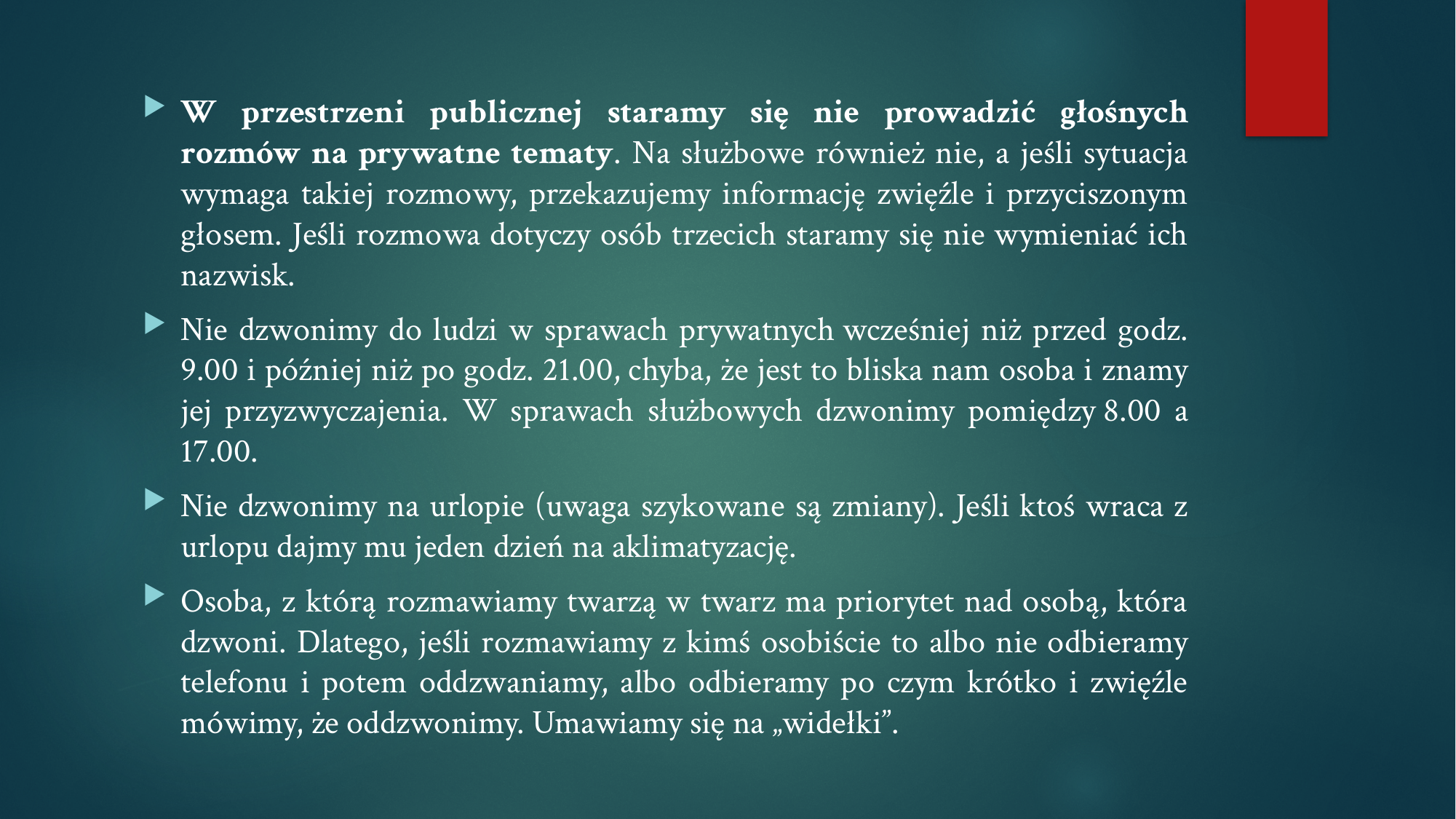

#
W przestrzeni publicznej staramy się nie prowadzić głośnych rozmów na prywatne tematy. Na służbowe również nie, a jeśli sytuacja wymaga takiej rozmowy, przekazujemy informację zwięźle i przyciszonym głosem. Jeśli rozmowa dotyczy osób trzecich staramy się nie wymieniać ich nazwisk.
Nie dzwonimy do ludzi w sprawach prywatnych wcześniej niż przed godz. 9.00 i później niż po godz. 21.00, chyba, że jest to bliska nam osoba i znamy jej przyzwyczajenia. W sprawach służbowych dzwonimy pomiędzy 8.00 a 17.00.
Nie dzwonimy na urlopie (uwaga szykowane są zmiany). Jeśli ktoś wraca z urlopu dajmy mu jeden dzień na aklimatyzację.
Osoba, z którą rozmawiamy twarzą w twarz ma priorytet nad osobą, która dzwoni. Dlatego, jeśli rozmawiamy z kimś osobiście to albo nie odbieramy telefonu i potem oddzwaniamy, albo odbieramy po czym krótko i zwięźle mówimy, że oddzwonimy. Umawiamy się na „widełki”.